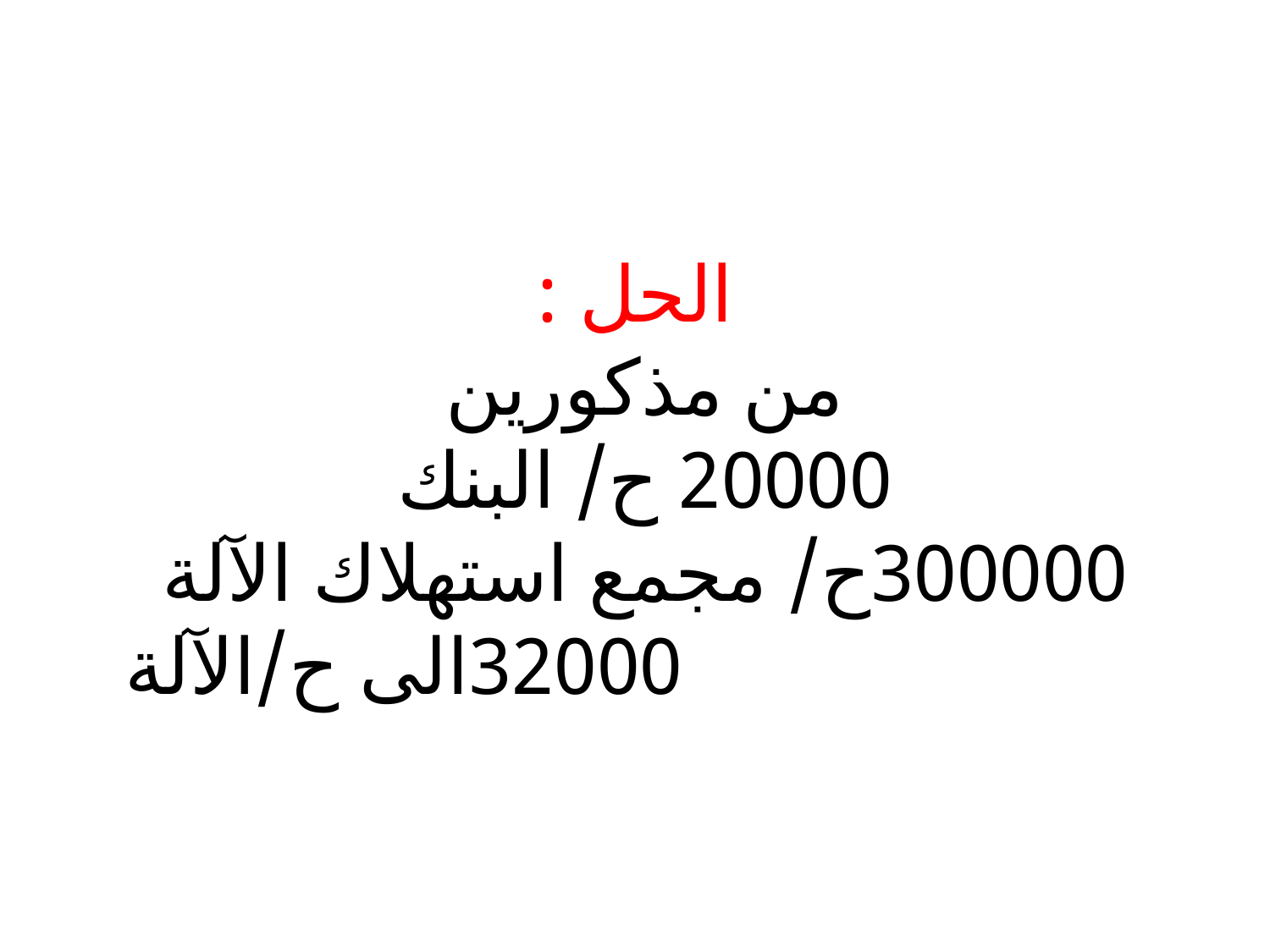

# الحل : من مذكورين 20000 ح/ البنك 300000ح/ مجمع استهلاك الآلة 32000الى ح/الآلة